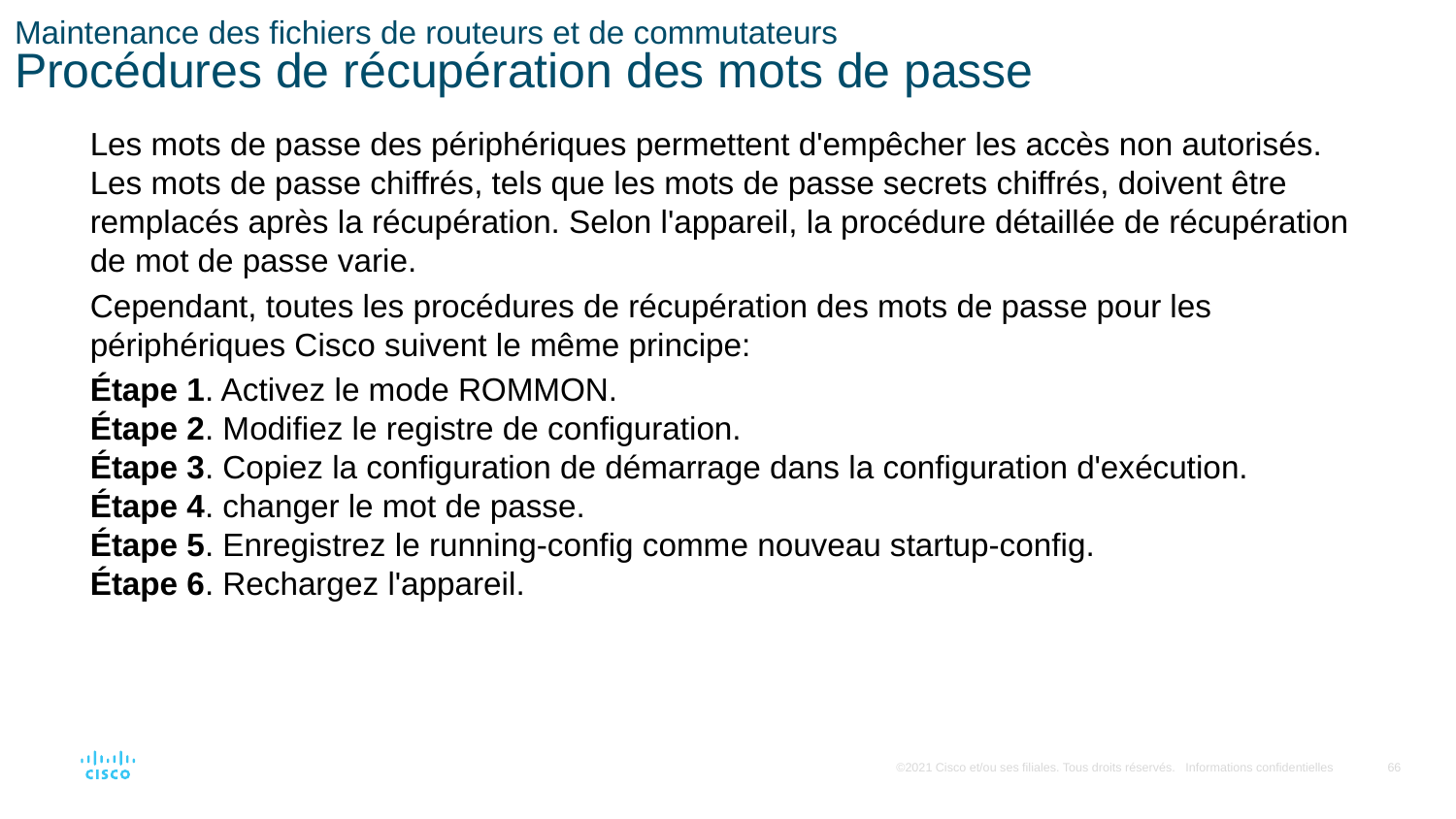

# Maintenance des fichiers de routeurs et de commutateurs Procédures de récupération des mots de passe
Les mots de passe des périphériques permettent d'empêcher les accès non autorisés. Les mots de passe chiffrés, tels que les mots de passe secrets chiffrés, doivent être remplacés après la récupération. Selon l'appareil, la procédure détaillée de récupération de mot de passe varie.
Cependant, toutes les procédures de récupération des mots de passe pour les périphériques Cisco suivent le même principe:
Étape 1. Activez le mode ROMMON.
Étape 2. Modifiez le registre de configuration.
Étape 3. Copiez la configuration de démarrage dans la configuration d'exécution.
Étape 4. changer le mot de passe.
Étape 5. Enregistrez le running-config comme nouveau startup-config.
Étape 6. Rechargez l'appareil.